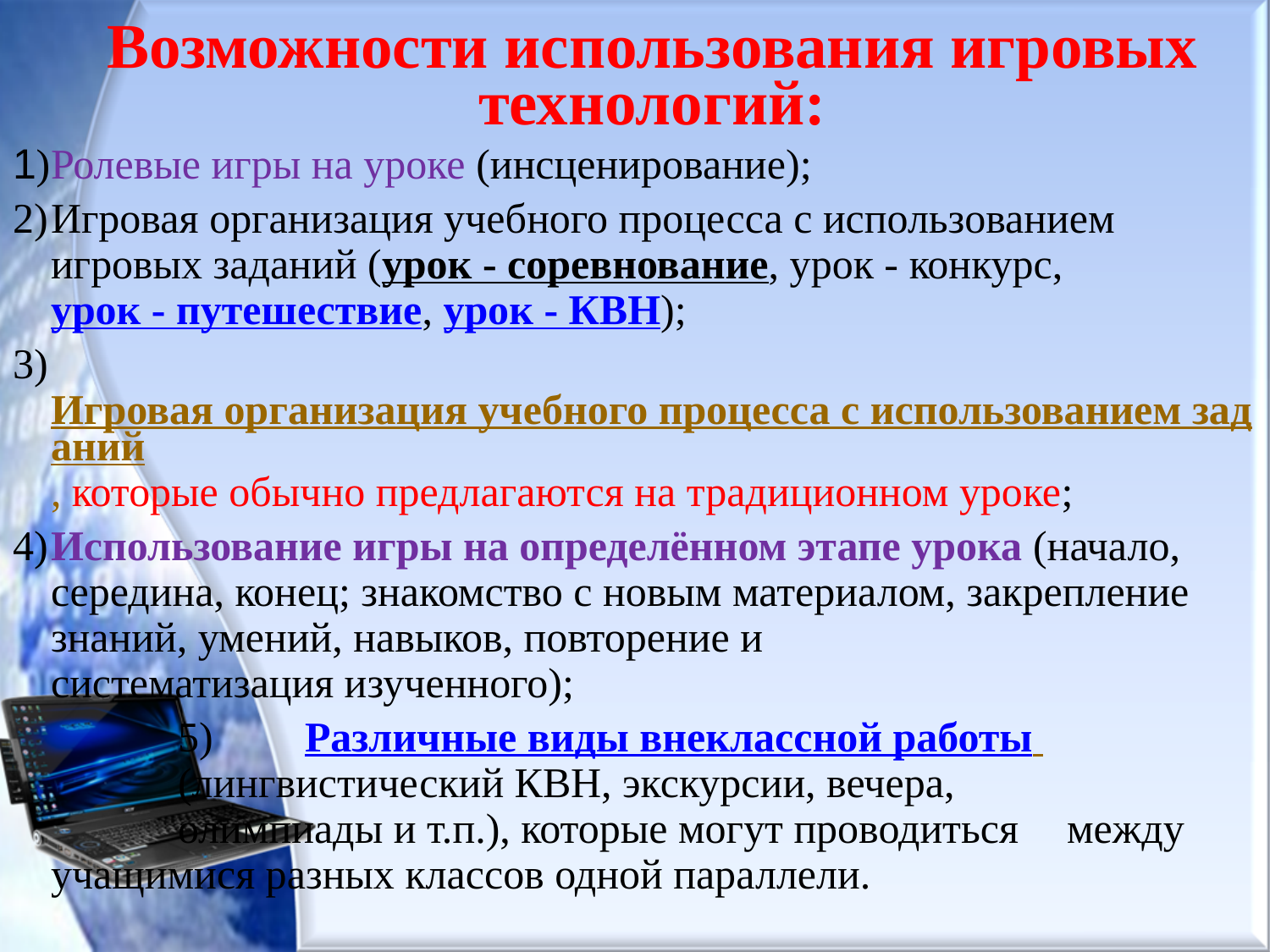

Возможности использования игровых технологий:
1)	Ролевые игры на уроке (инсценирование);
2)	Игровая организация учебного процесса с использованием игровых заданий (урок - соревнование, урок - конкурс, урок - путешествие, урок - КВН);
3)	Игровая организация учебного процесса с использованием заданий, которые обычно предлагаются на традиционном уроке;
4)	Использование игры на определённом этапе урока (начало, середина, конец; знакомство с новым материалом, закрепление знаний, умений, навыков, повторение и      		систематизация изученного);
		5)	Различные виды внеклассной работы 			(лингвистический КВН, экскурсии, вечера, 			олимпиады и т.п.), которые могут проводиться 	между учащимися разных классов одной параллели.